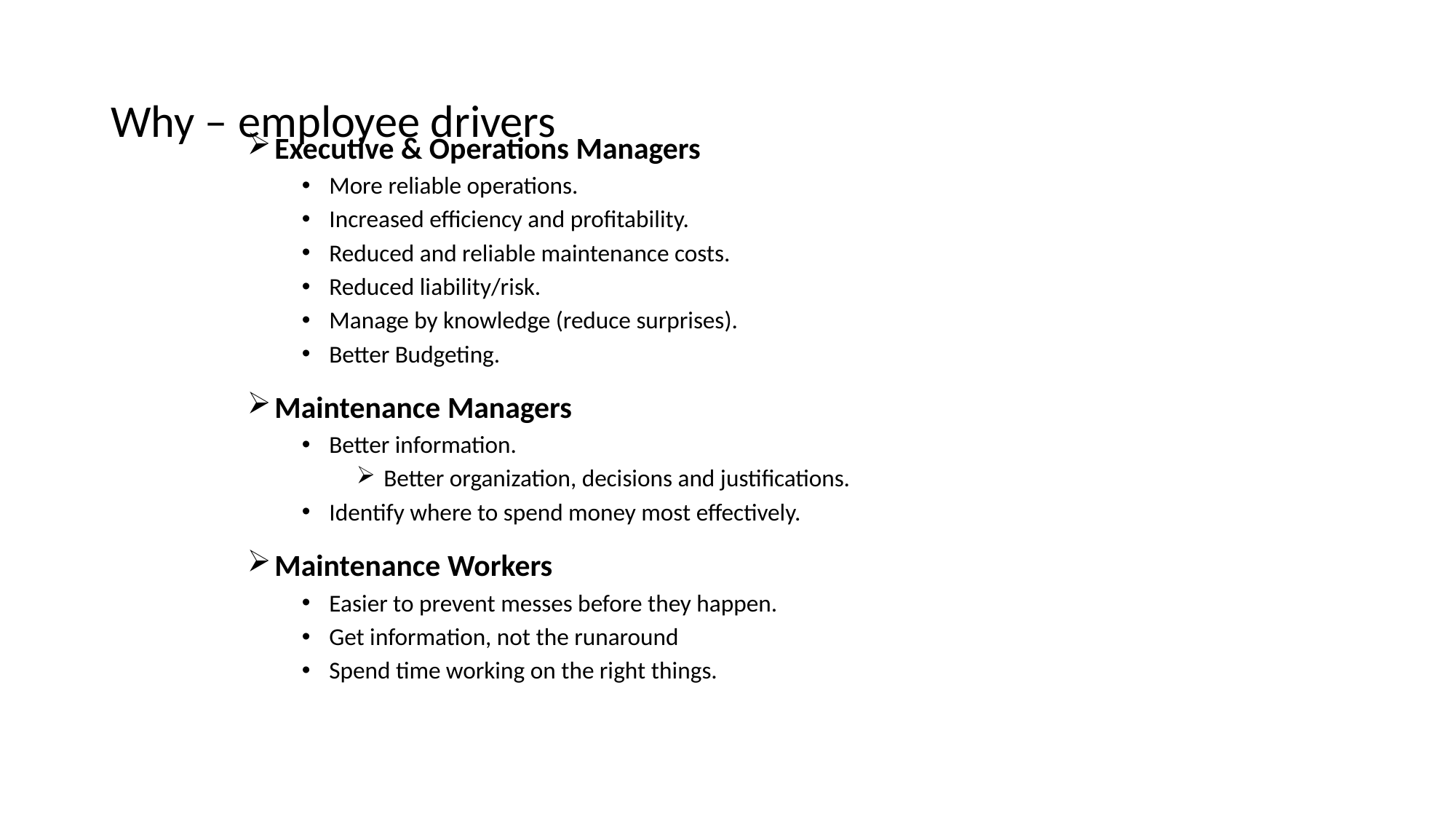

# Why – employee drivers
Executive & Operations Managers
More reliable operations.
Increased efficiency and profitability.
Reduced and reliable maintenance costs.
Reduced liability/risk.
Manage by knowledge (reduce surprises).
Better Budgeting.
Maintenance Managers
Better information.
Better organization, decisions and justifications.
Identify where to spend money most effectively.
Maintenance Workers
Easier to prevent messes before they happen.
Get information, not the runaround
Spend time working on the right things.